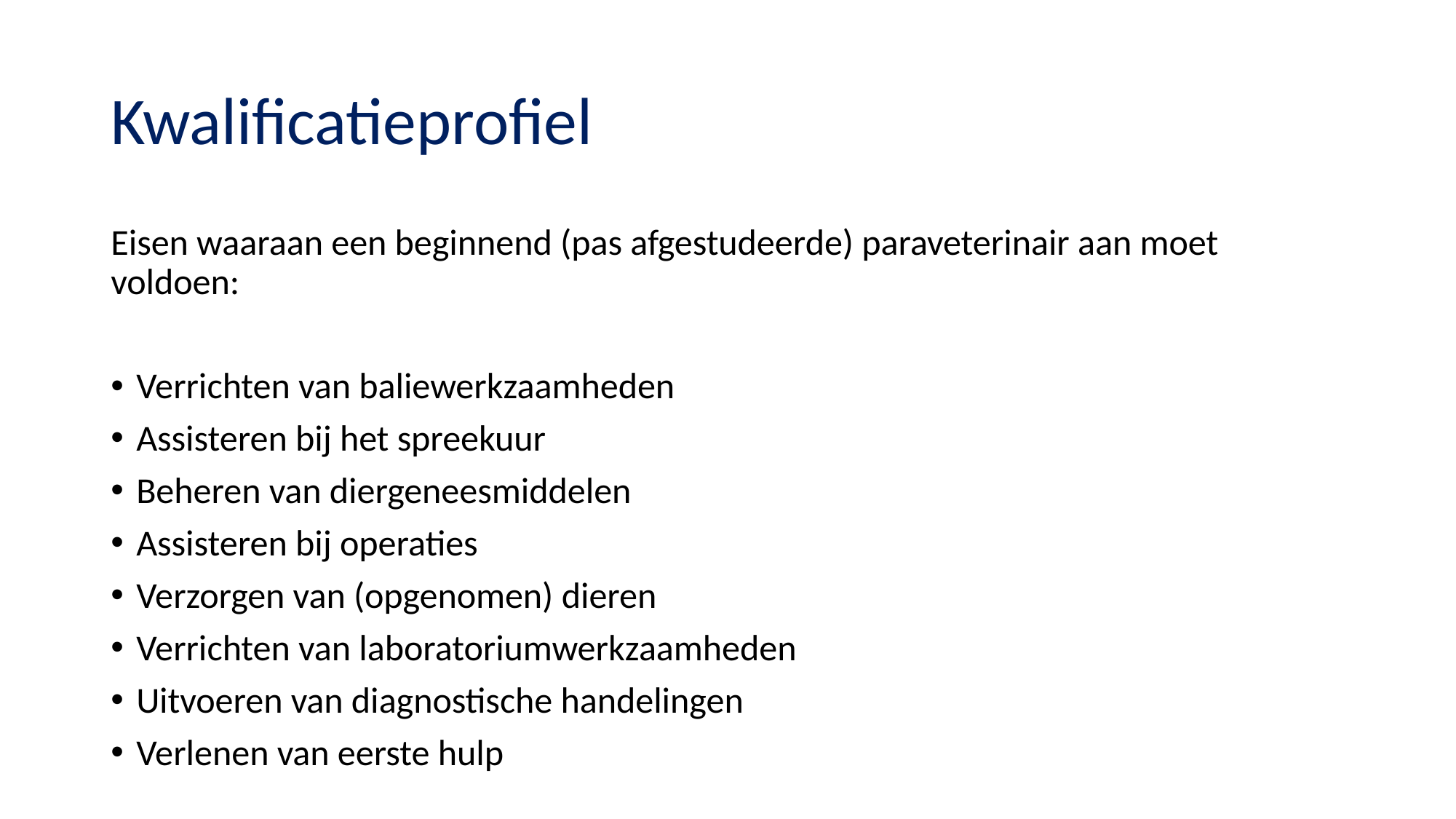

# Kwalificatieprofiel
Eisen waaraan een beginnend (pas afgestudeerde) paraveterinair aan moet voldoen:

Verrichten van baliewerkzaamheden
Assisteren bij het spreekuur
Beheren van diergeneesmiddelen
Assisteren bij operaties
Verzorgen van (opgenomen) dieren
Verrichten van laboratoriumwerkzaamheden
Uitvoeren van diagnostische handelingen
Verlenen van eerste hulp